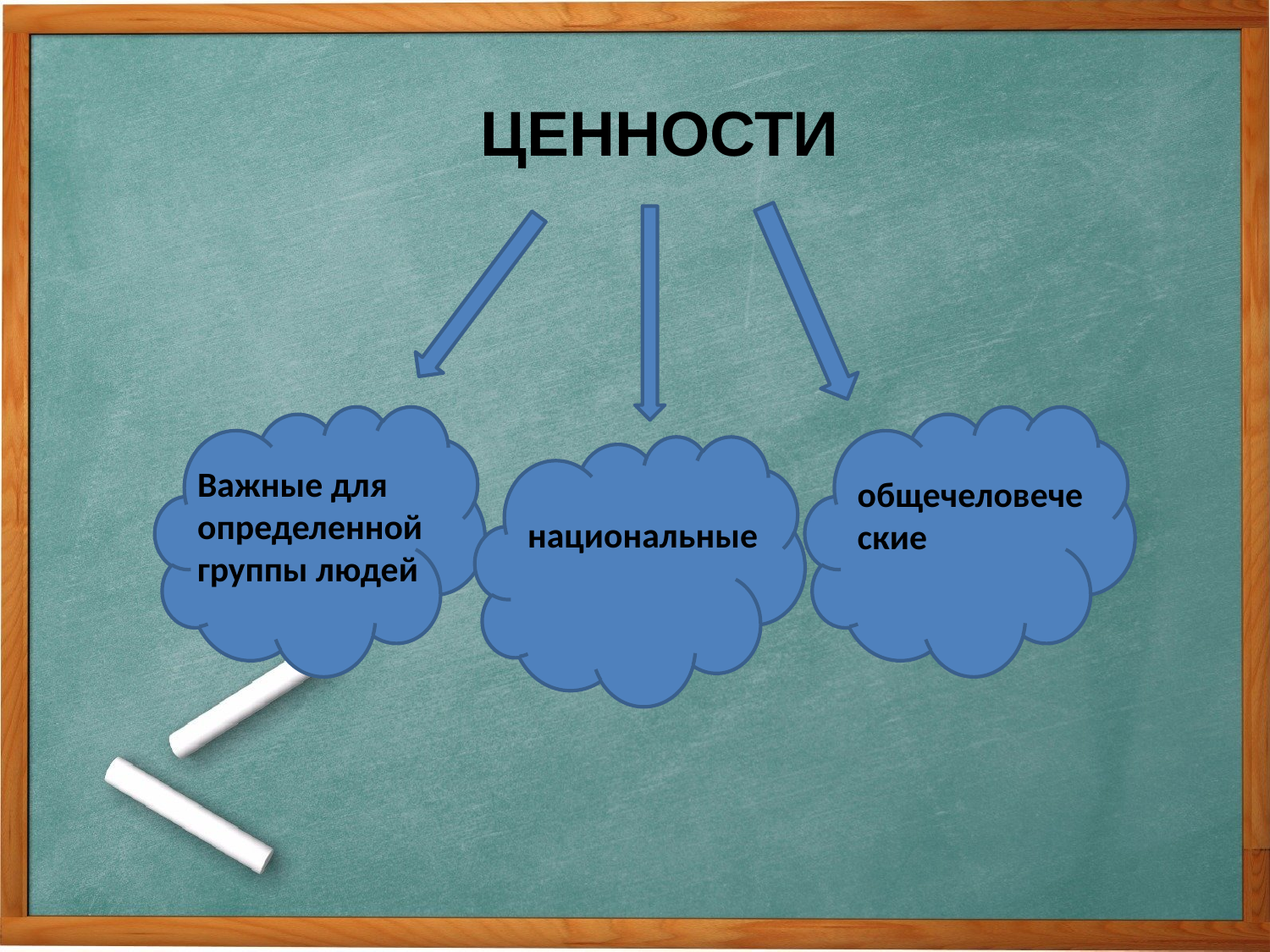

ЦЕННОСТИ

Важные для определенной группы людей
общечеловеческие
национальные